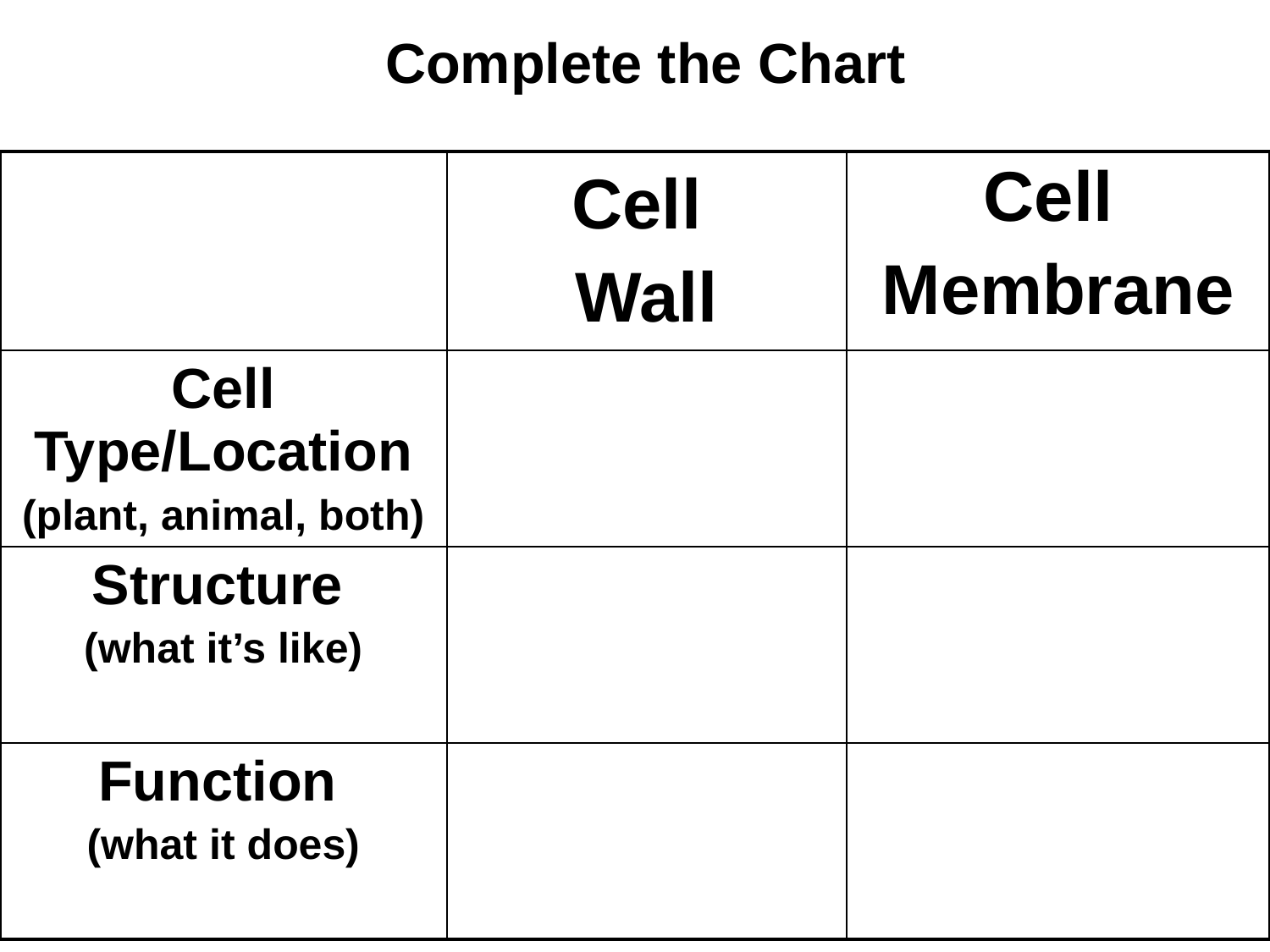

Complete the Chart
|  | Cell Wall | Cell Membrane |
| --- | --- | --- |
| Cell Type/Location (plant, animal, both) |  |  |
| Structure (what it’s like) |  |  |
| Function (what it does) |  |  |